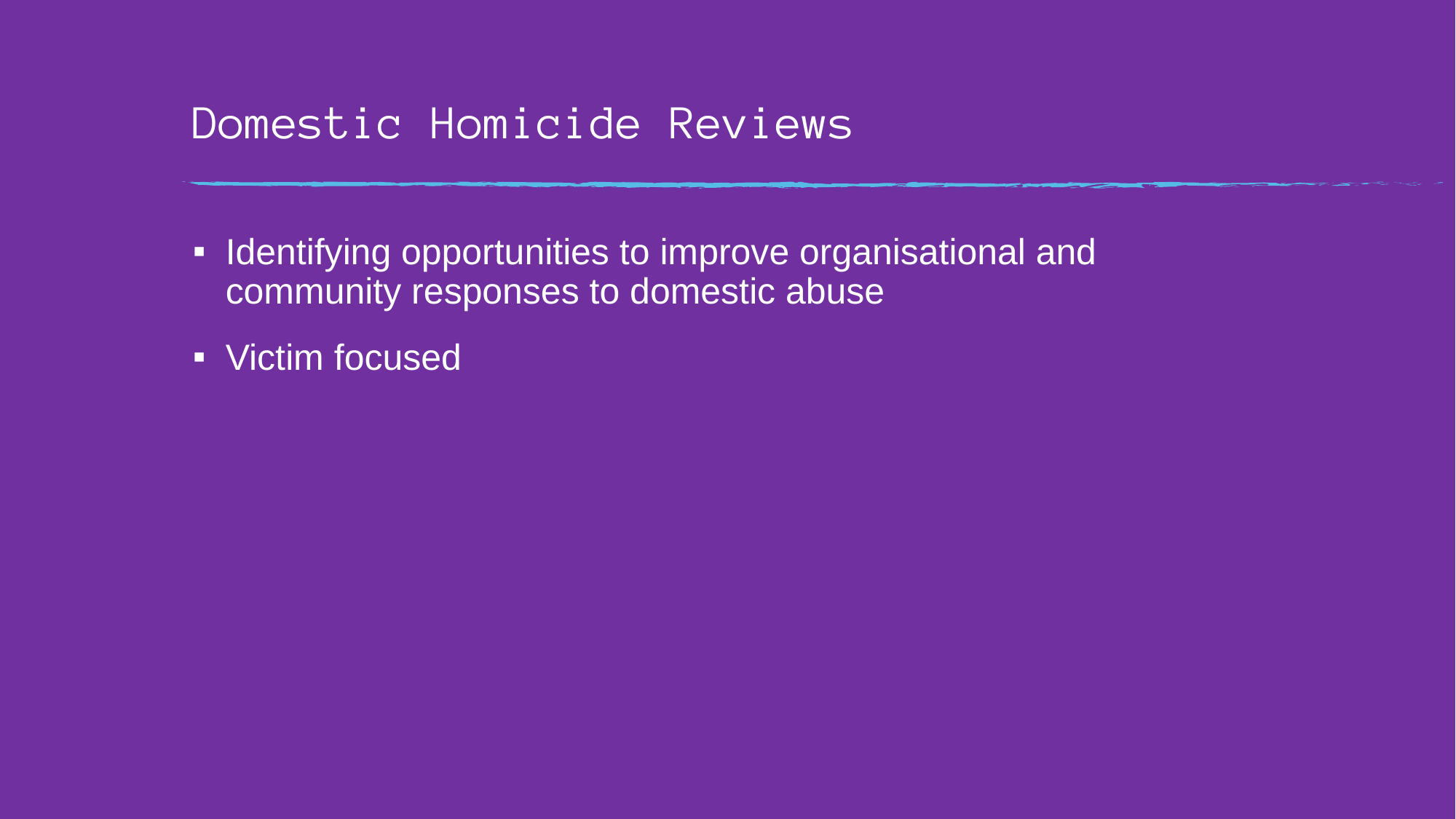

# Domestic Homicide Reviews
Identifying opportunities to improve organisational and community responses to domestic abuse
Victim focused